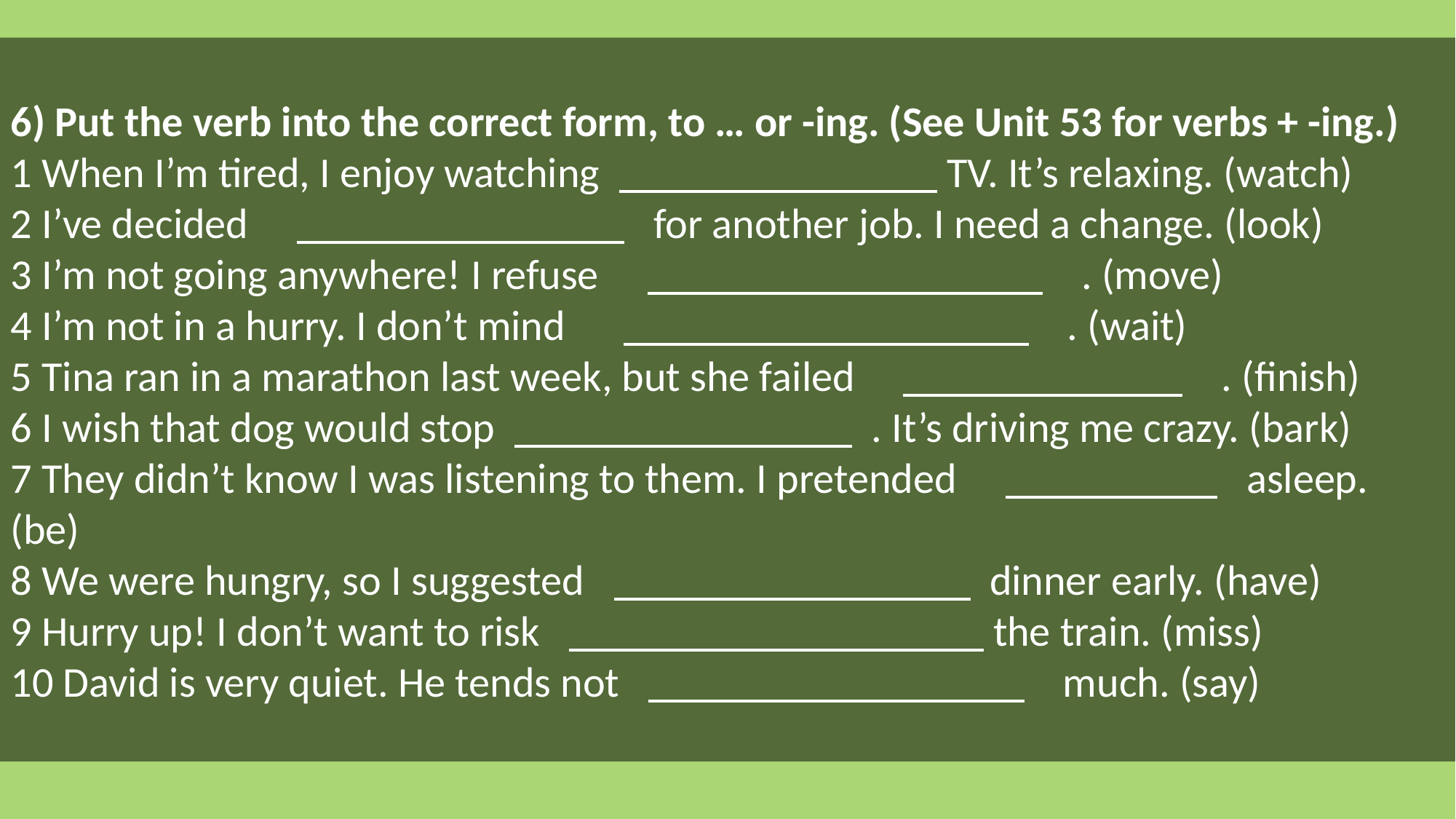

6) Put the verb into the correct form, to … or -ing. (See Unit 53 for verbs + -ing.)
1 When I’m tired, I enjoy watching                                    TV. It’s relaxing. (watch)
2 I’ve decided                                          for another job. I need a change. (look)
3 I’m not going anywhere! I refuse                                                  . (move)
4 I’m not in a hurry. I don’t mind                                                    . (wait)
5 Tina ran in a marathon last week, but she failed                                      . (finish)
6 I wish that dog would stop                                       . It’s driving me crazy. (bark)
7 They didn’t know I was listening to them. I pretended                              asleep. (be)
8 We were hungry, so I suggested                                          dinner early. (have)
9 Hurry up! I don’t want to risk                                               the train. (miss)
10 David is very quiet. He tends not                                              much. (say)